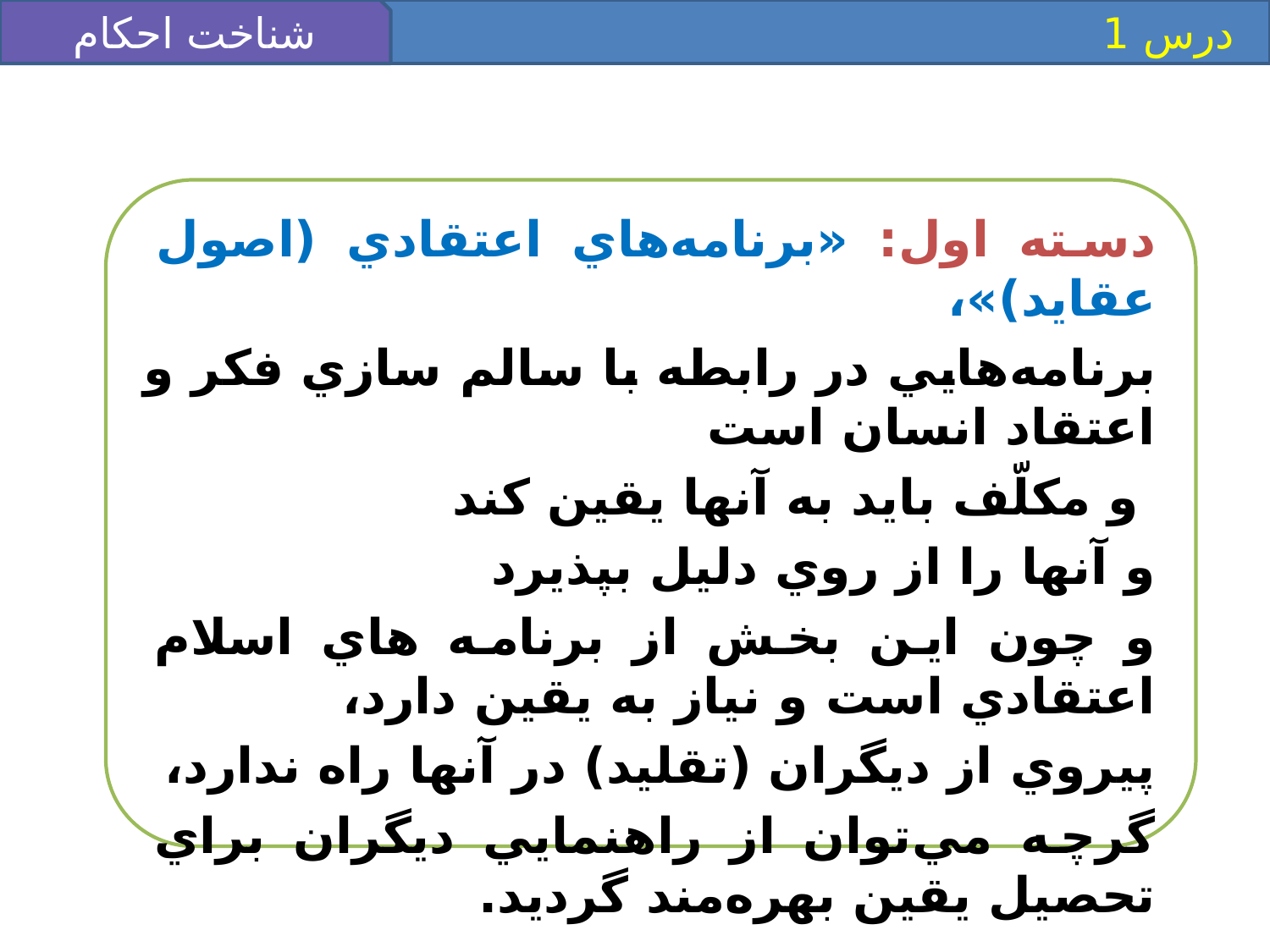

شناخت احکام
 درس 1

دسته اول: «برنامه‌هاي اعتقادي (اصول عقايد)»،
برنامه‌هايي در رابطه با سالم سازي فکر و اعتقاد انسان است
 و مکلّف بايد به آنها يقين کند
و آنها را از روي دليل بپذيرد
و چون اين بخش از برنامه هاي اسلام اعتقادي است و نياز به يقين دارد،
پيروي از ديگران (تقليد) در آنها راه ندارد،
گرچه مي‌توان از راهنمايي ديگران براي تحصيل يقين بهره‌مند گرديد.